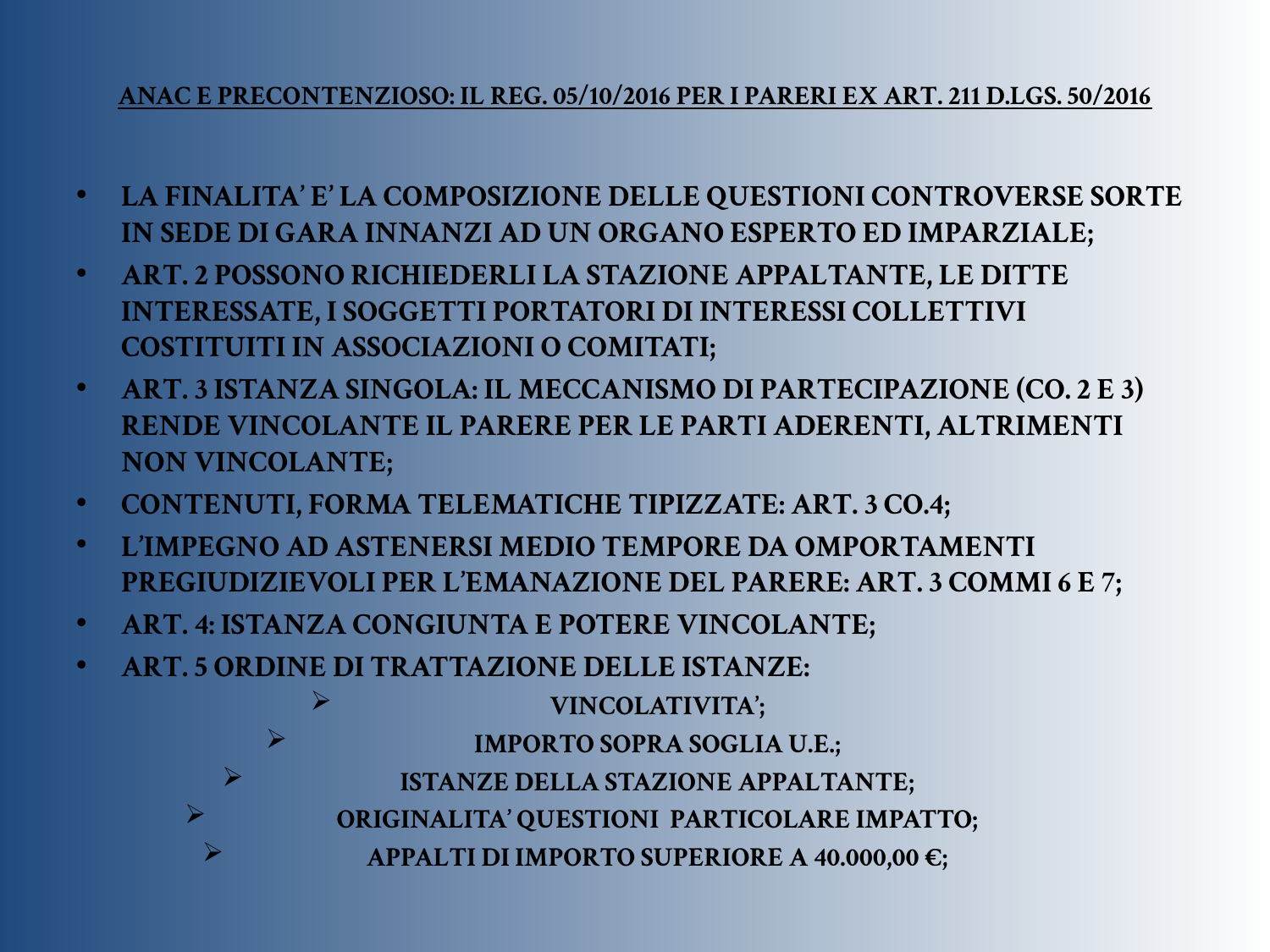

# ANAC E PRECONTENZIOSO: IL REG. 05/10/2016 PER I PARERI EX ART. 211 D.LGS. 50/2016
LA FINALITA’ E’ LA COMPOSIZIONE DELLE QUESTIONI CONTROVERSE SORTE IN SEDE DI GARA INNANZI AD UN ORGANO ESPERTO ED IMPARZIALE;
ART. 2 POSSONO RICHIEDERLI LA STAZIONE APPALTANTE, LE DITTE INTERESSATE, I SOGGETTI PORTATORI DI INTERESSI COLLETTIVI COSTITUITI IN ASSOCIAZIONI O COMITATI;
ART. 3 ISTANZA SINGOLA: IL MECCANISMO DI PARTECIPAZIONE (CO. 2 E 3) RENDE VINCOLANTE IL PARERE PER LE PARTI ADERENTI, ALTRIMENTI NON VINCOLANTE;
CONTENUTI, FORMA TELEMATICHE TIPIZZATE: ART. 3 CO.4;
L’IMPEGNO AD ASTENERSI MEDIO TEMPORE DA OMPORTAMENTI PREGIUDIZIEVOLI PER L’EMANAZIONE DEL PARERE: ART. 3 COMMI 6 E 7;
ART. 4: ISTANZA CONGIUNTA E POTERE VINCOLANTE;
ART. 5 ORDINE DI TRATTAZIONE DELLE ISTANZE:
VINCOLATIVITA’;
IMPORTO SOPRA SOGLIA U.E.;
ISTANZE DELLA STAZIONE APPALTANTE;
ORIGINALITA’ QUESTIONI  PARTICOLARE IMPATTO;
APPALTI DI IMPORTO SUPERIORE A 40.000,00 €;